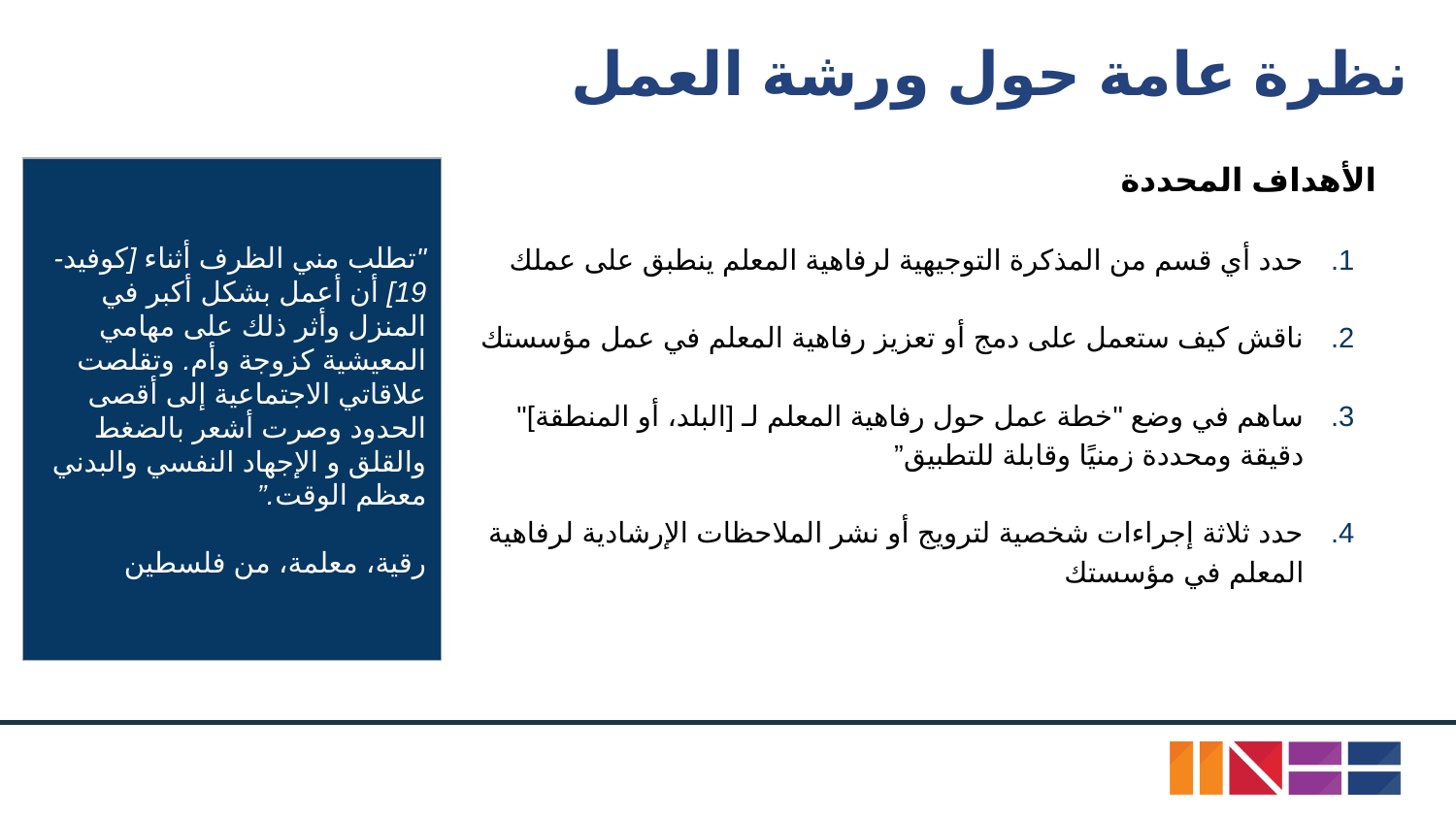

# نظرة عامة حول ورشة العمل
الأهداف المحددة

حدد أي قسم من المذكرة التوجيهية لرفاهية المعلم ينطبق على عملك

ناقش كيف ستعمل على دمج أو تعزيز رفاهية المعلم في عمل مؤسستك

ساهم في وضع "خطة عمل حول رفاهية المعلم لـ [البلد، أو المنطقة]" دقيقة ومحددة زمنيًا وقابلة للتطبيق”

حدد ثلاثة إجراءات شخصية لترويج أو نشر الملاحظات الإرشادية لرفاهية المعلم في مؤسستك

"تطلب مني الظرف أثناء [كوفيد-19] أن أعمل بشكل أكبر في المنزل وأثر ذلك على مهامي المعيشية كزوجة وأم. وتقلصت علاقاتي الاجتماعية إلى أقصى الحدود وصرت أشعر بالضغط والقلق و الإجهاد النفسي والبدني معظم الوقت.”

رقية، معلمة، من فلسطين